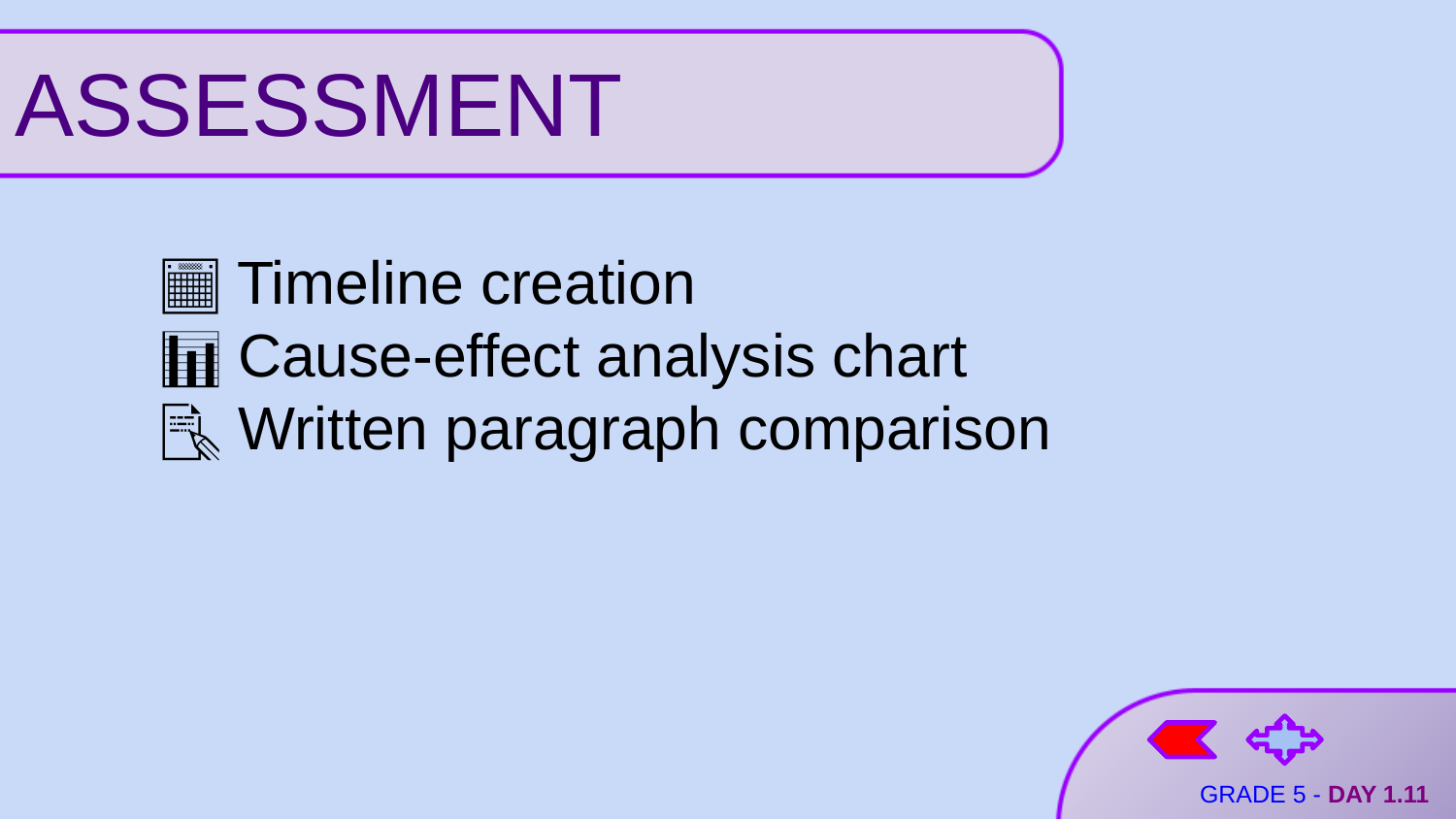

# ASSESSMENT

📅 Timeline creation
📊 Cause-effect analysis chart
📝 Written paragraph comparison

GRADE 5 - DAY 1.11